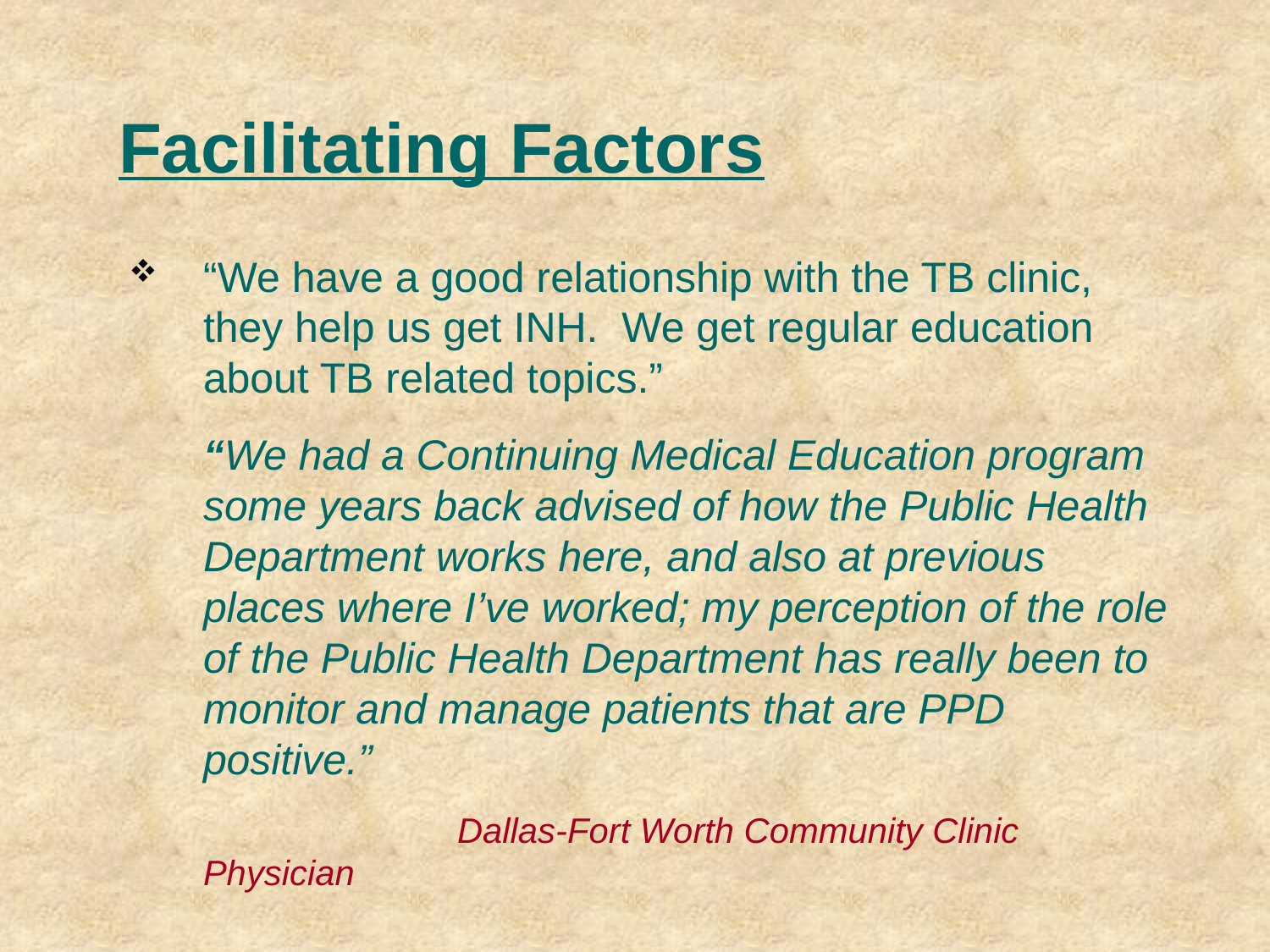

# Facilitating Factors
“We have a good relationship with the TB clinic, they help us get INH.  We get regular education about TB related topics.”
	“We had a Continuing Medical Education program some years back advised of how the Public Health Department works here, and also at previous places where I’ve worked; my perception of the role of the Public Health Department has really been to monitor and manage patients that are PPD positive.”
			Dallas-Fort Worth Community Clinic Physician